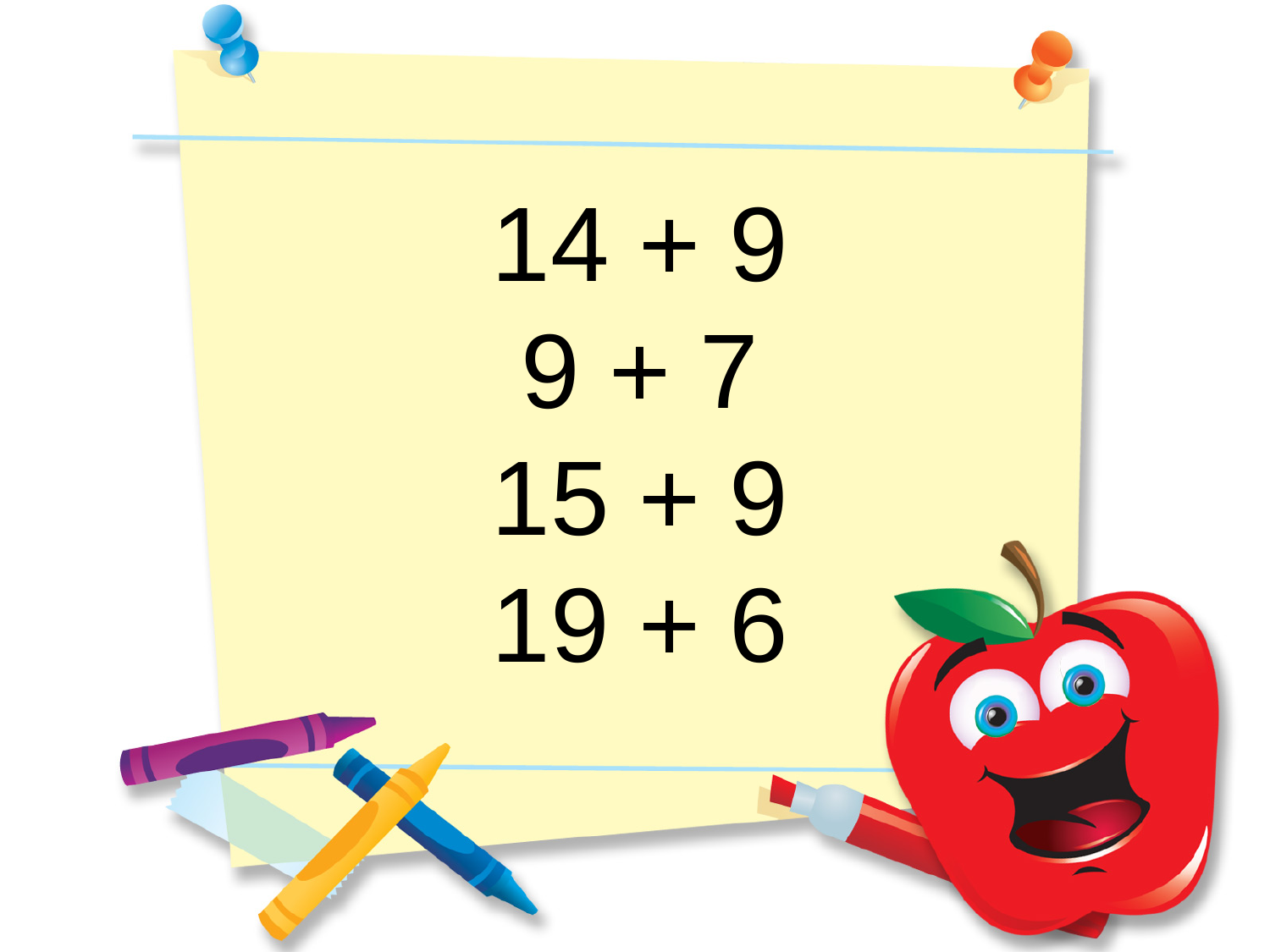

14 + 9
9 + 7
15 + 9
19 + 6